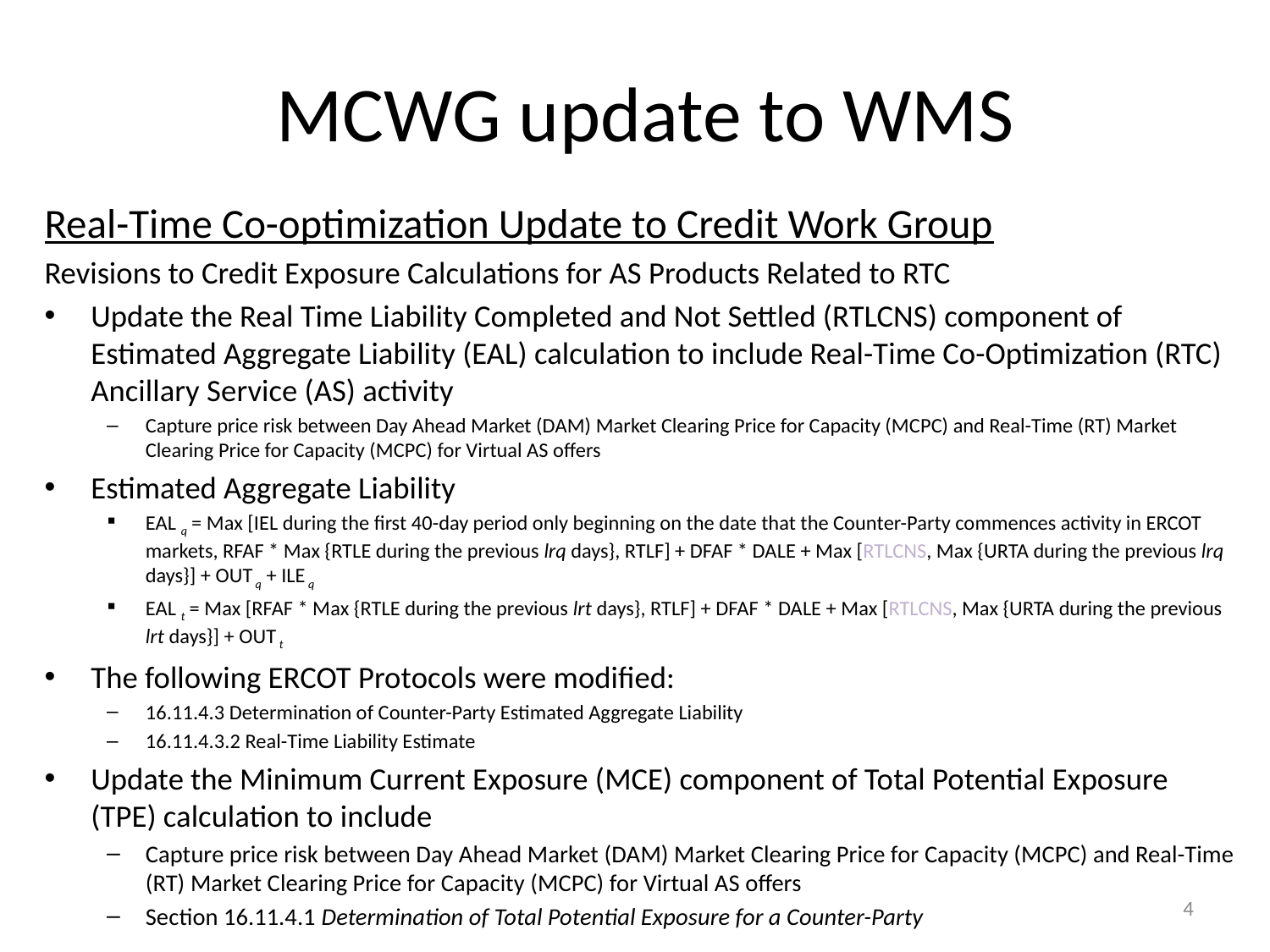

# MCWG update to WMS
Real-Time Co-optimization Update to Credit Work Group
Revisions to Credit Exposure Calculations for AS Products Related to RTC
Update the Real Time Liability Completed and Not Settled (RTLCNS) component of Estimated Aggregate Liability (EAL) calculation to include Real-Time Co-Optimization (RTC) Ancillary Service (AS) activity
Capture price risk between Day Ahead Market (DAM) Market Clearing Price for Capacity (MCPC) and Real-Time (RT) Market Clearing Price for Capacity (MCPC) for Virtual AS offers
Estimated Aggregate Liability
EAL q = Max [IEL during the first 40-day period only beginning on the date that the Counter-Party commences activity in ERCOT markets, RFAF * Max {RTLE during the previous lrq days}, RTLF] + DFAF * DALE + Max [RTLCNS, Max {URTA during the previous lrq days}] + OUT q + ILE q
EAL t = Max [RFAF * Max {RTLE during the previous lrt days}, RTLF] + DFAF * DALE + Max [RTLCNS, Max {URTA during the previous lrt days}] + OUT t
The following ERCOT Protocols were modified:
16.11.4.3 Determination of Counter-Party Estimated Aggregate Liability
16.11.4.3.2 Real-Time Liability Estimate
Update the Minimum Current Exposure (MCE) component of Total Potential Exposure (TPE) calculation to include
Capture price risk between Day Ahead Market (DAM) Market Clearing Price for Capacity (MCPC) and Real-Time (RT) Market Clearing Price for Capacity (MCPC) for Virtual AS offers
Section 16.11.4.1 Determination of Total Potential Exposure for a Counter-Party
4